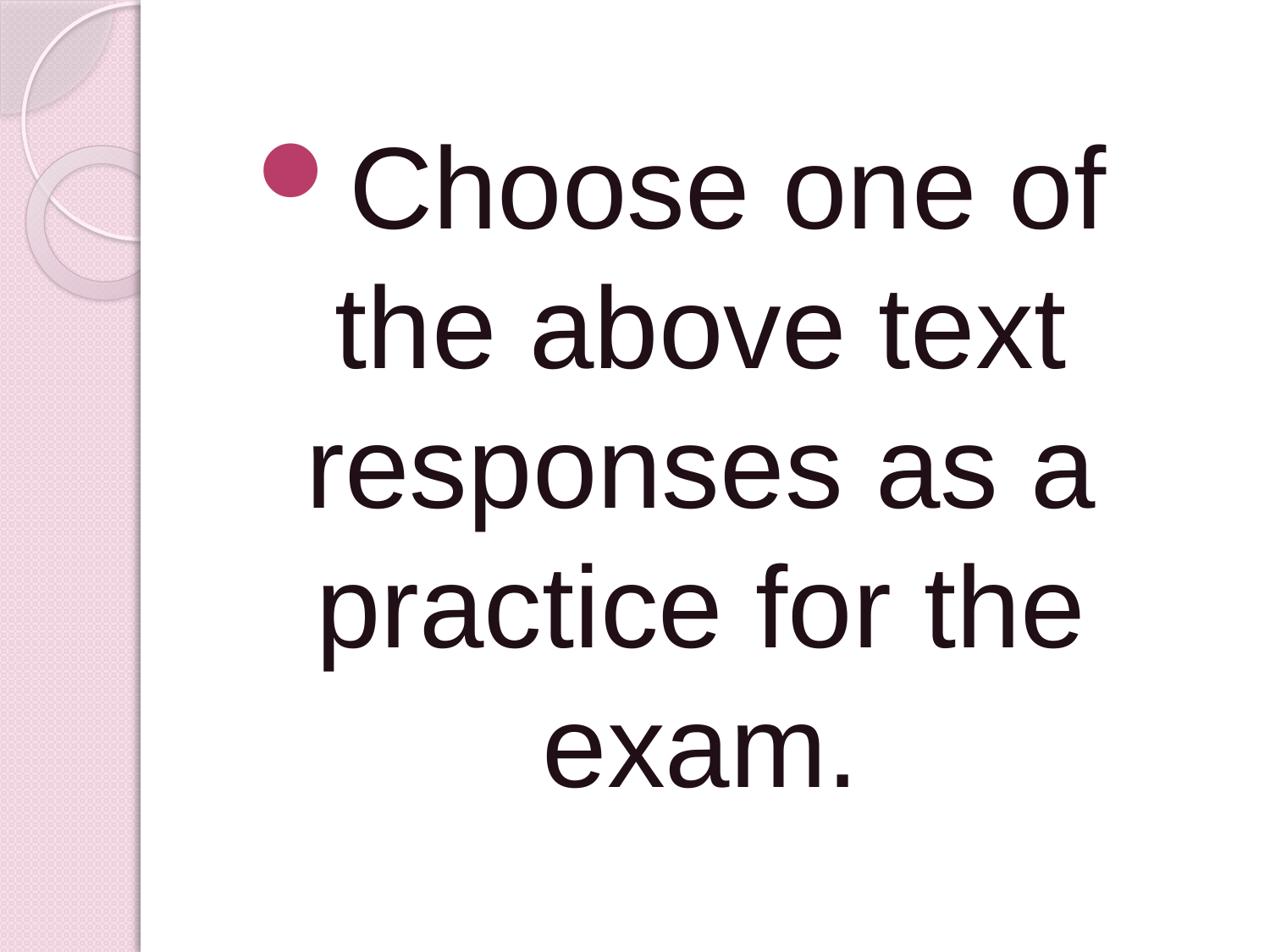

#
Choose one of the above text responses as a practice for the exam.